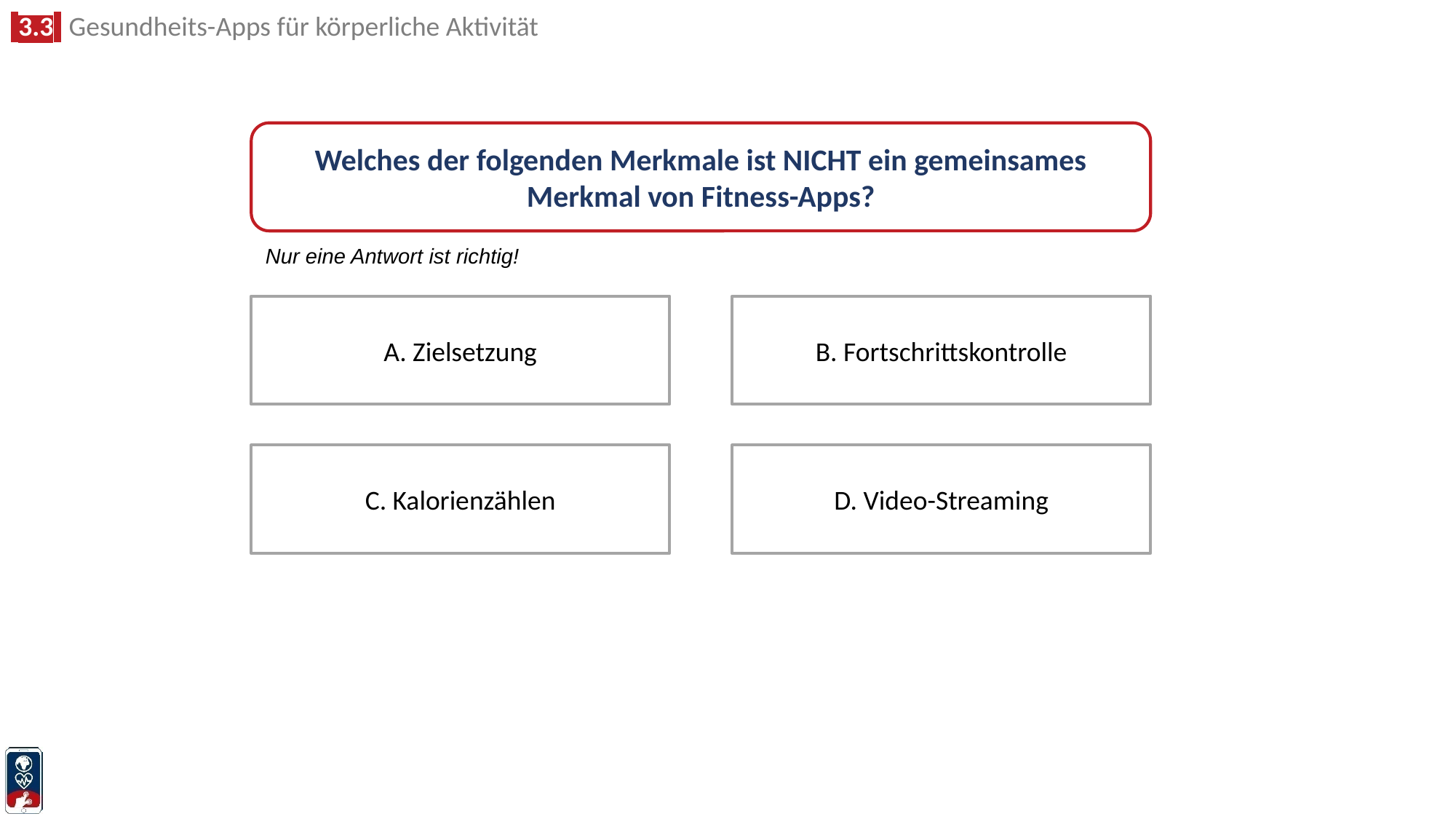

Welches der folgenden Merkmale ist NICHT ein gemeinsames Merkmal von Fitness-Apps?
Nur eine Antwort ist richtig!
A. Zielsetzung
B. Fortschrittskontrolle
D. Video-Streaming
C. Kalorienzählen